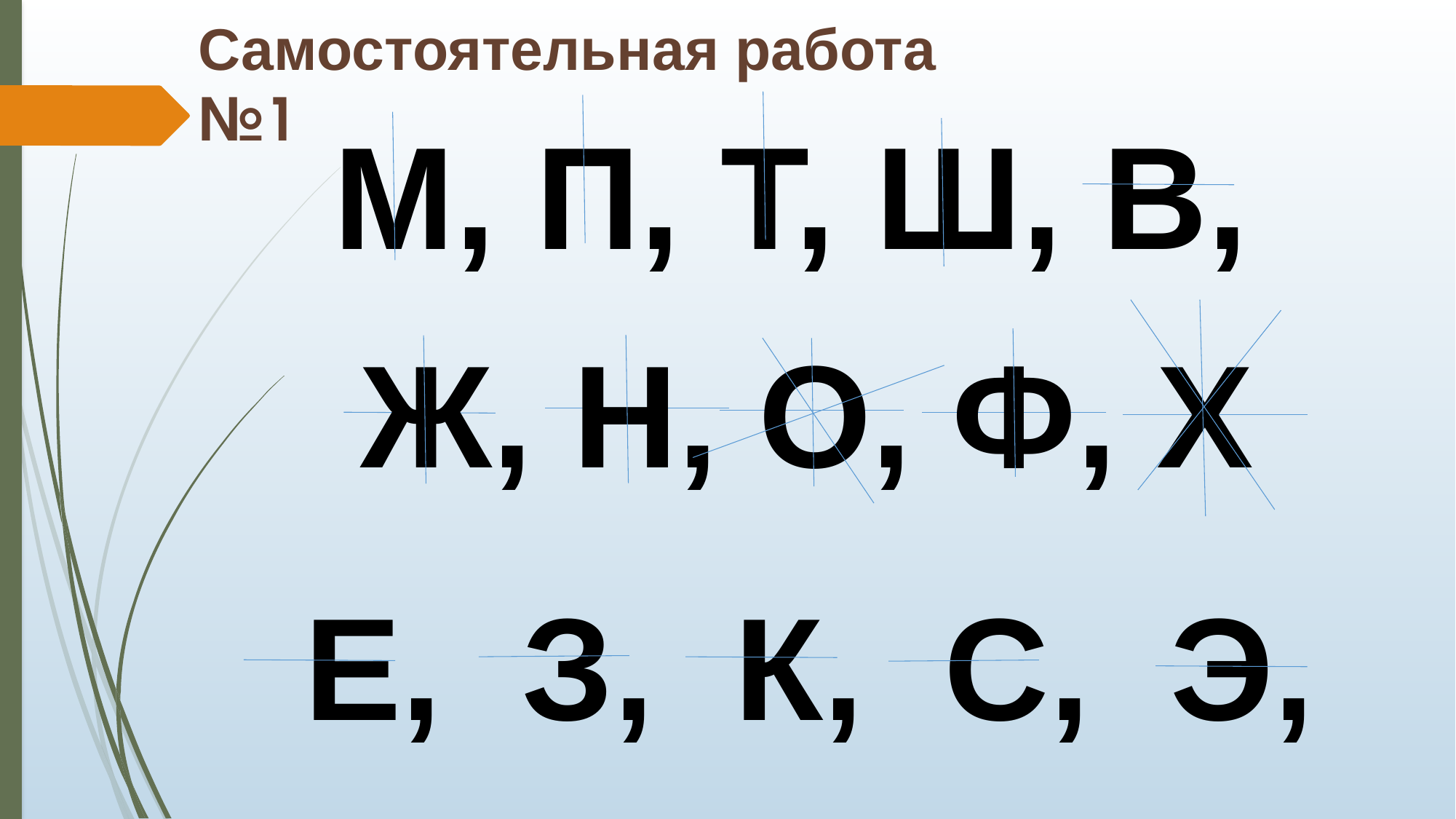

# Самостоятельная работа №1

М, П, Т, Ш, В,
Ж, Н, О, Ф, Х
    Е,  З,  К,  С,  Э,